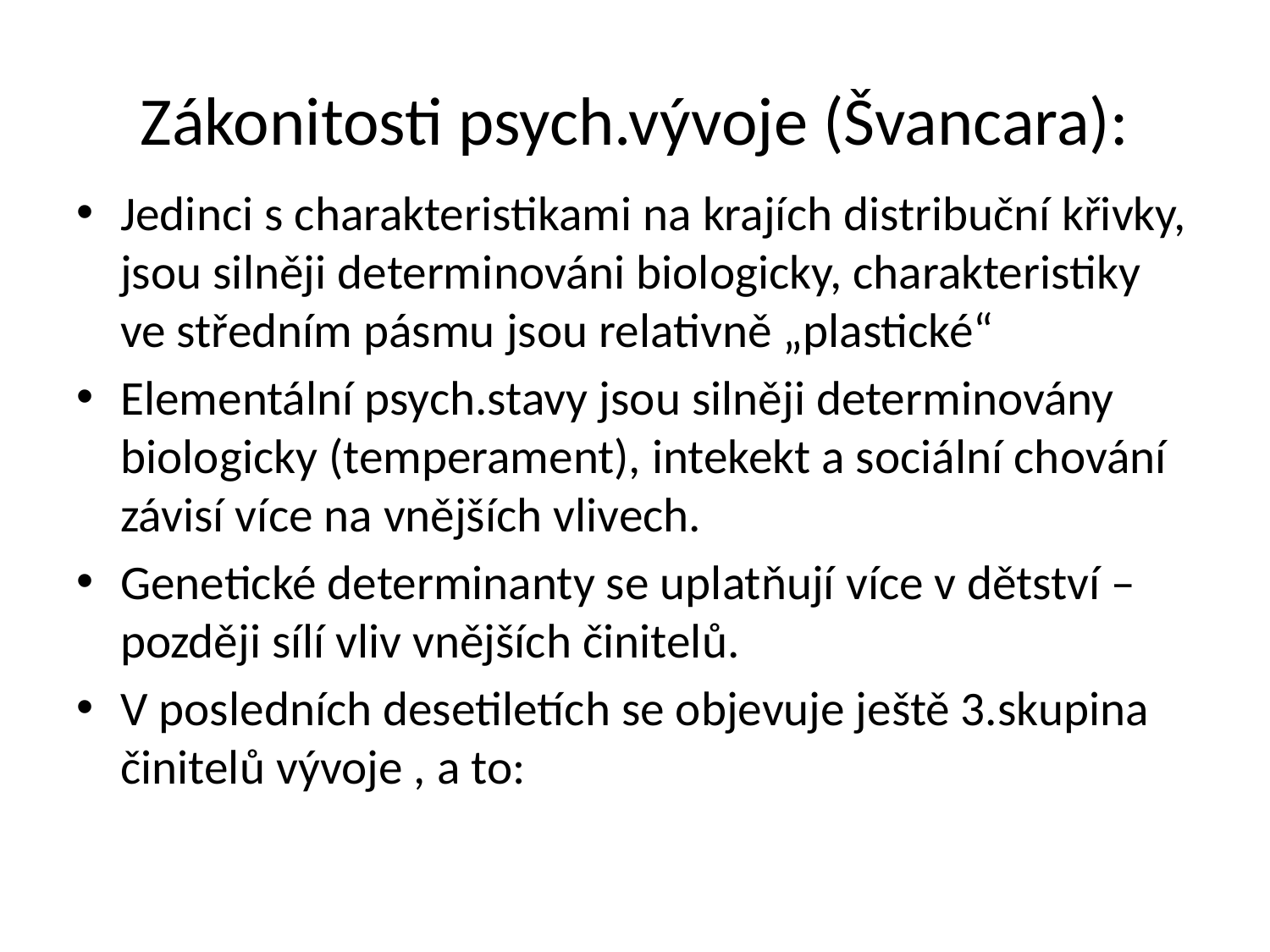

# Zákonitosti psych.vývoje (Švancara):
Jedinci s charakteristikami na krajích distribuční křivky, jsou silněji determinováni biologicky, charakteristiky ve středním pásmu jsou relativně „plastické“
Elementální psych.stavy jsou silněji determinovány biologicky (temperament), intekekt a sociální chování závisí více na vnějších vlivech.
Genetické determinanty se uplatňují více v dětství – později sílí vliv vnějších činitelů.
V posledních desetiletích se objevuje ještě 3.skupina činitelů vývoje , a to: